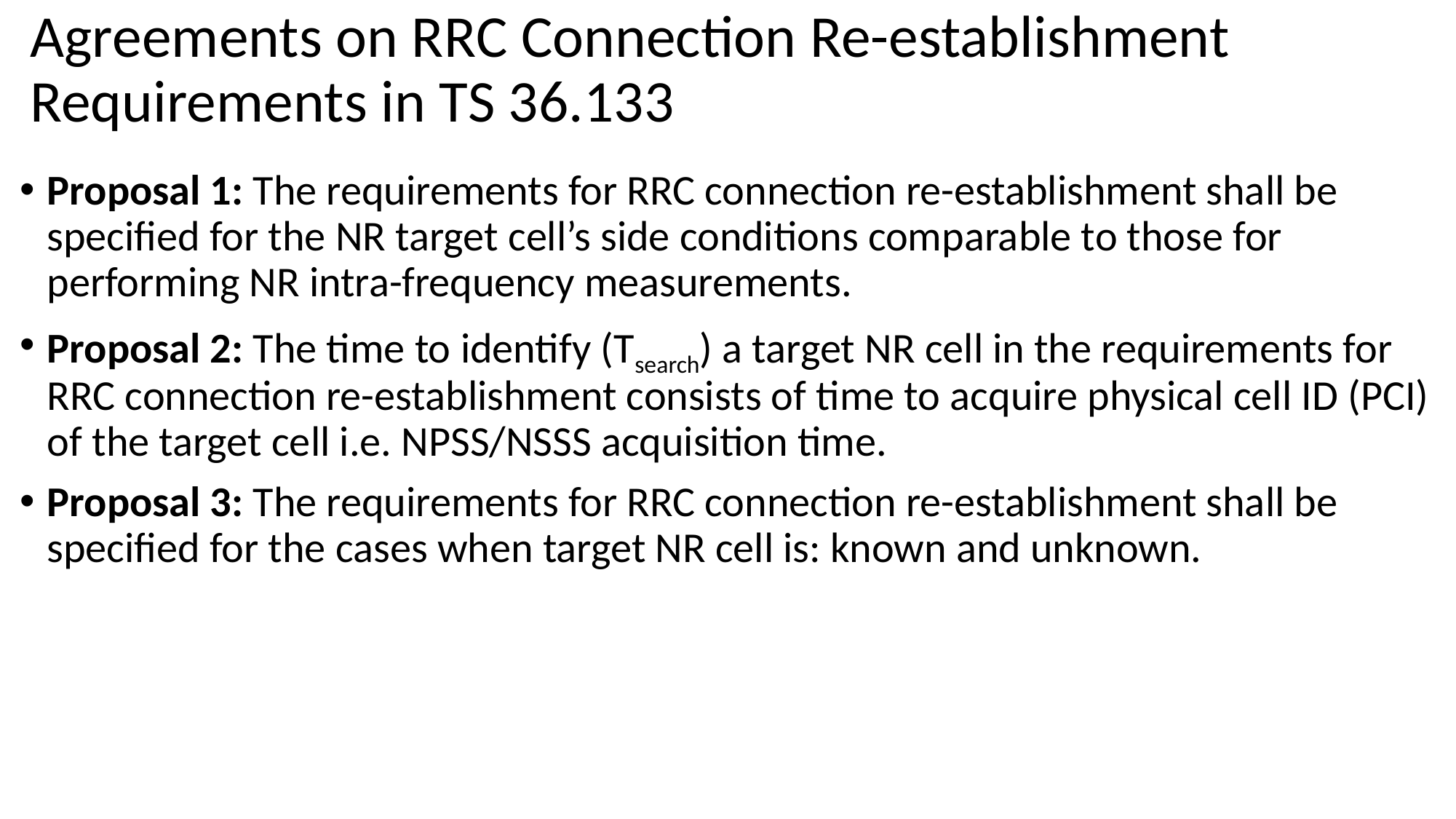

# Agreements on RRC Connection Re-establishment Requirements in TS 36.133
Proposal 1: The requirements for RRC connection re-establishment shall be specified for the NR target cell’s side conditions comparable to those for performing NR intra-frequency measurements.
Proposal 2: The time to identify (Tsearch) a target NR cell in the requirements for RRC connection re-establishment consists of time to acquire physical cell ID (PCI) of the target cell i.e. NPSS/NSSS acquisition time.
Proposal 3: The requirements for RRC connection re-establishment shall be specified for the cases when target NR cell is: known and unknown.